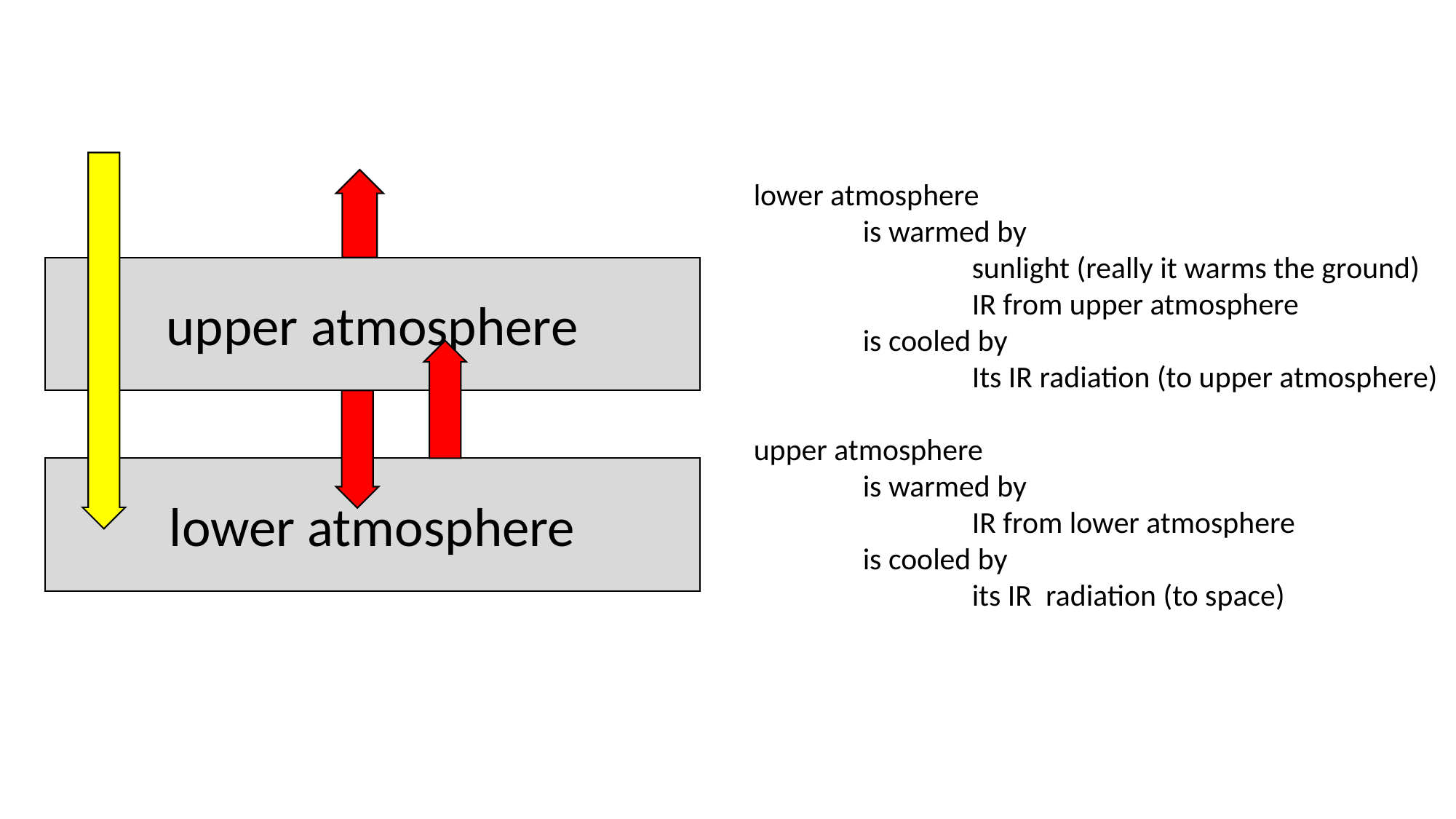

upper atmosphere

lower atmosphere
lower atmosphere
	is warmed by
		sunlight (really it warms the ground)
		IR from upper atmosphere
	is cooled by
		Its IR radiation (to upper atmosphere)

upper atmosphere
	is warmed by
		IR from lower atmosphere
	is cooled by
		its IR  radiation (to space)